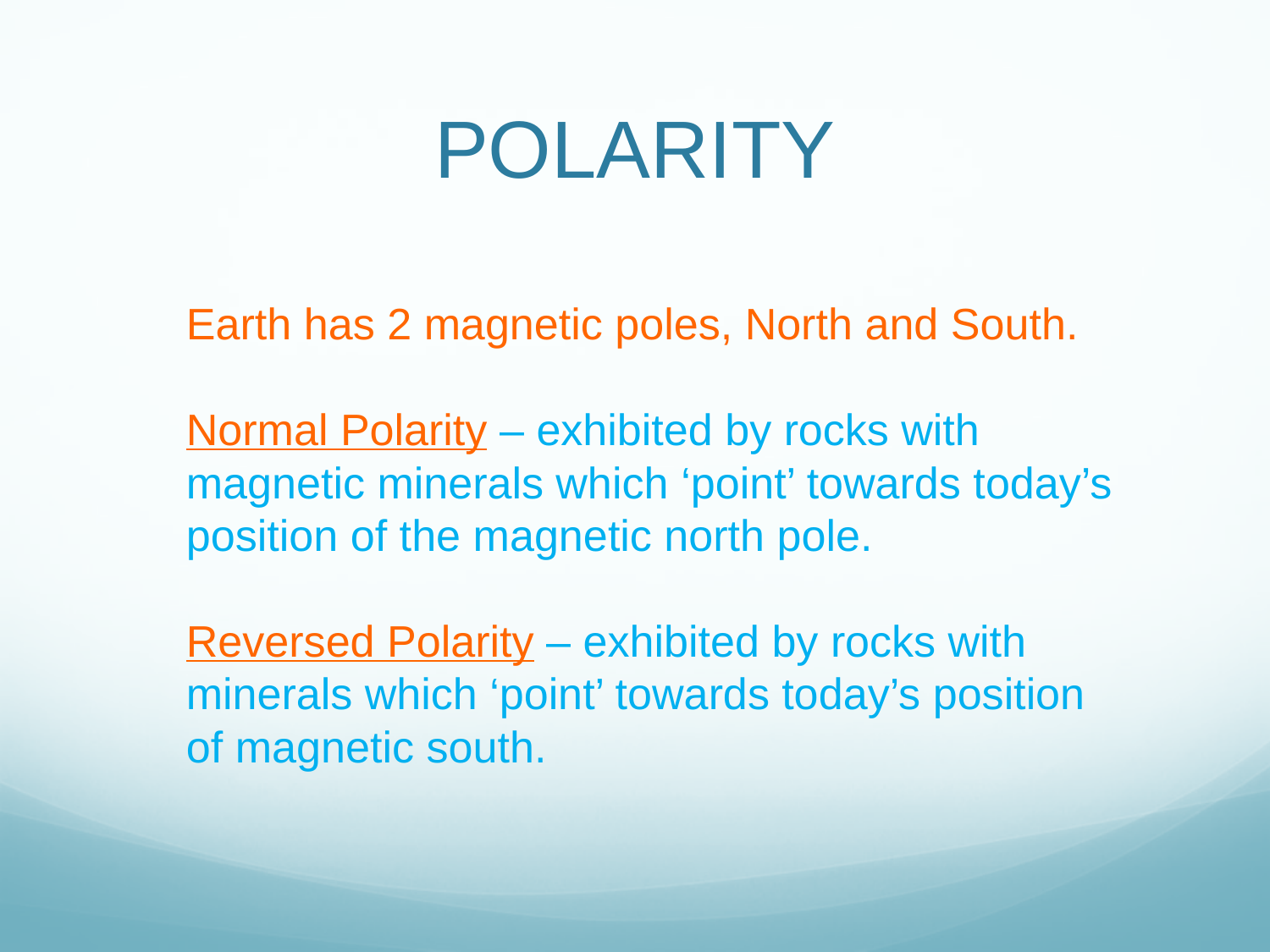

# POLARITY
Earth has 2 magnetic poles, North and South.

Normal Polarity – exhibited by rocks with magnetic minerals which ‘point’ towards today’s position of the magnetic north pole.

Reversed Polarity – exhibited by rocks with minerals which ‘point’ towards today’s position of magnetic south.